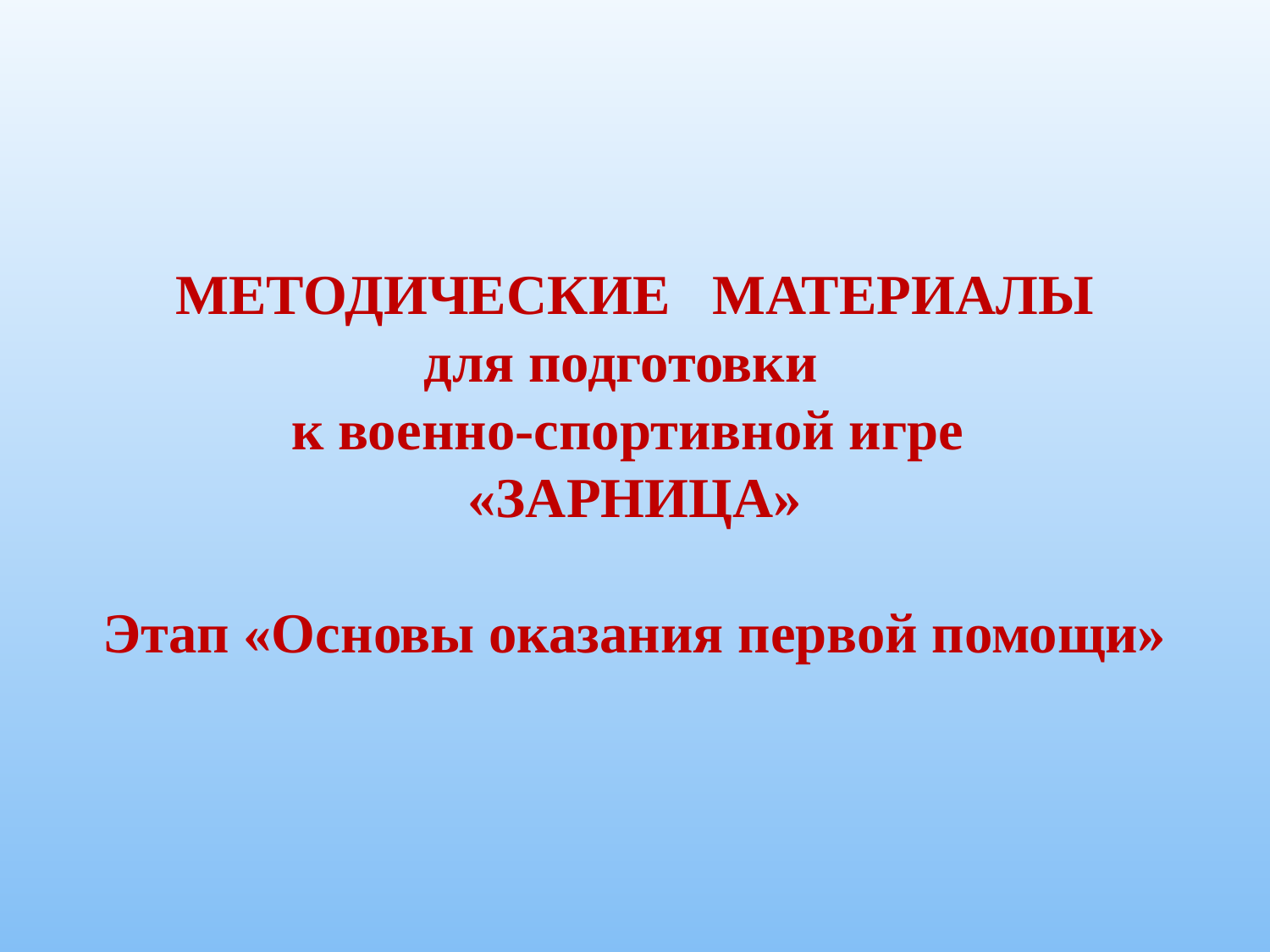

МЕТОДИЧЕСКИЕ   МАТЕРИАЛЫ
для подготовки
к военно-спортивной игре
«ЗАРНИЦА»

Этап «Основы оказания первой помощи»